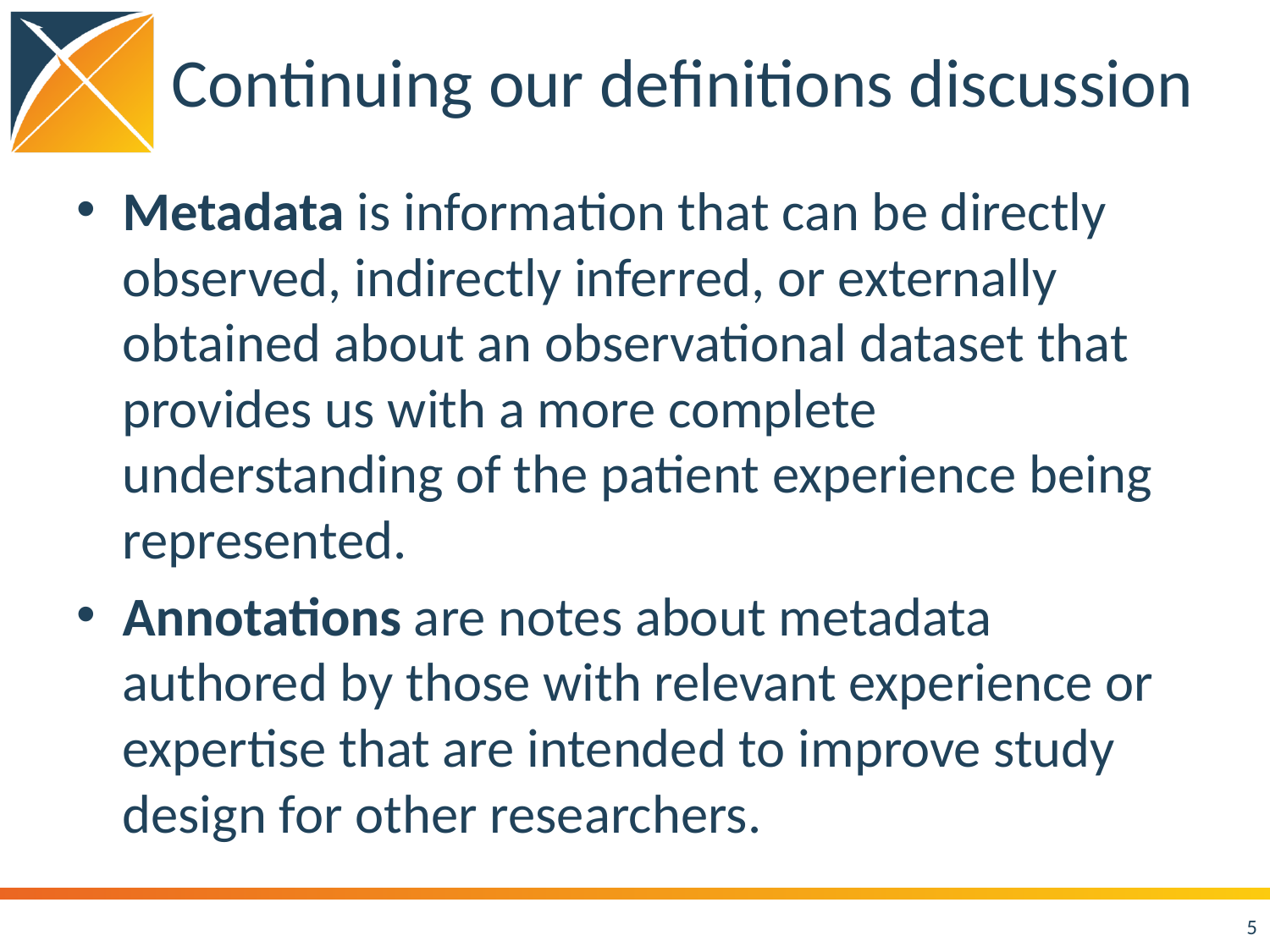

# Continuing our definitions discussion
Metadata is information that can be directly observed, indirectly inferred, or externally obtained about an observational dataset that provides us with a more complete understanding of the patient experience being represented.
Annotations are notes about metadata authored by those with relevant experience or expertise that are intended to improve study design for other researchers.
5